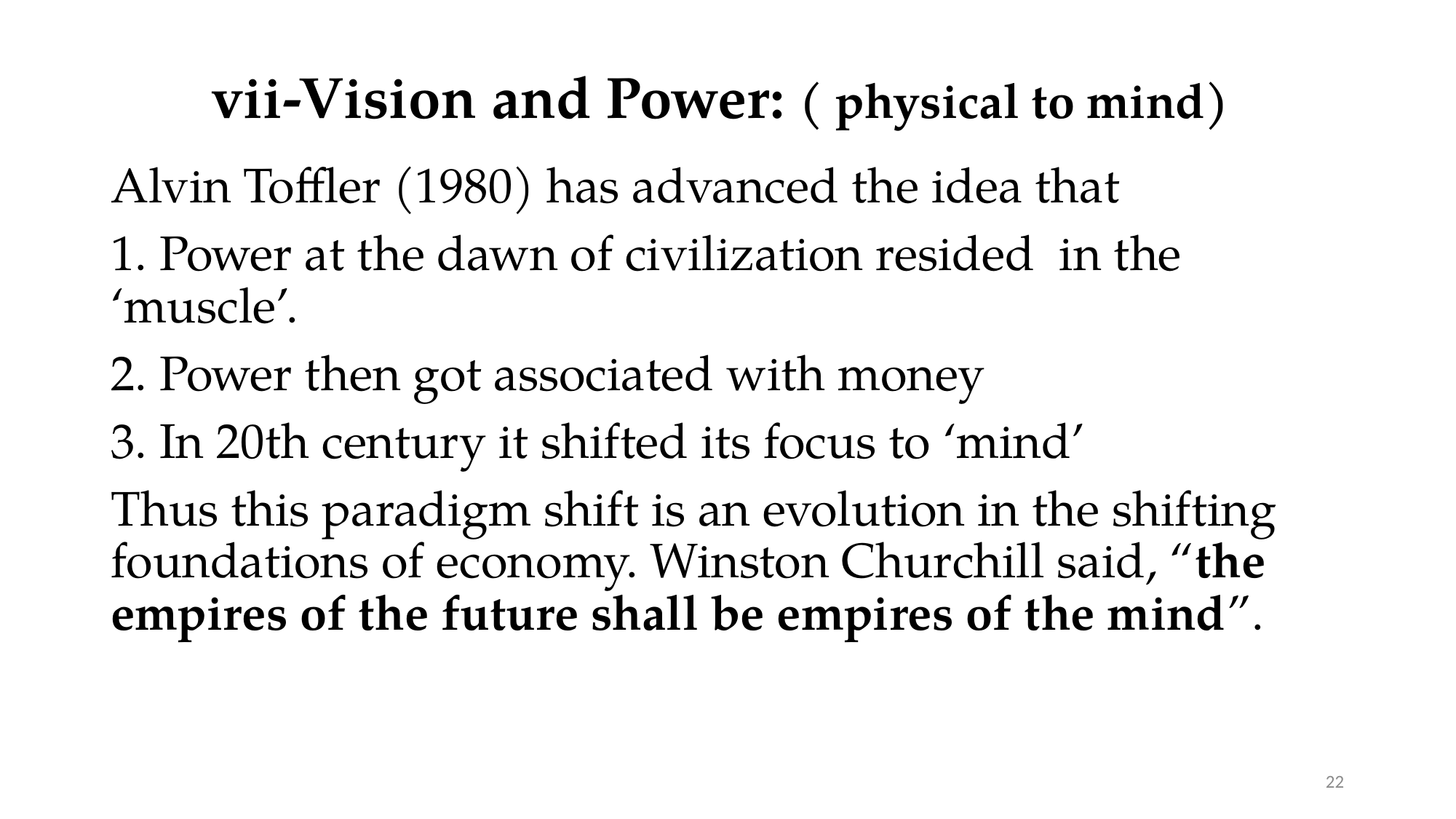

# vii-Vision and Power: ( physical to mind)
Alvin Toffler (1980) has advanced the idea that
1. Power at the dawn of civilization resided  in the ‘muscle’.
2. Power then got associated with money
3. In 20th century it shifted its focus to ‘mind’
Thus this paradigm shift is an evolution in the shifting foundations of economy. Winston Churchill said, “the empires of the future shall be empires of the mind”.
22